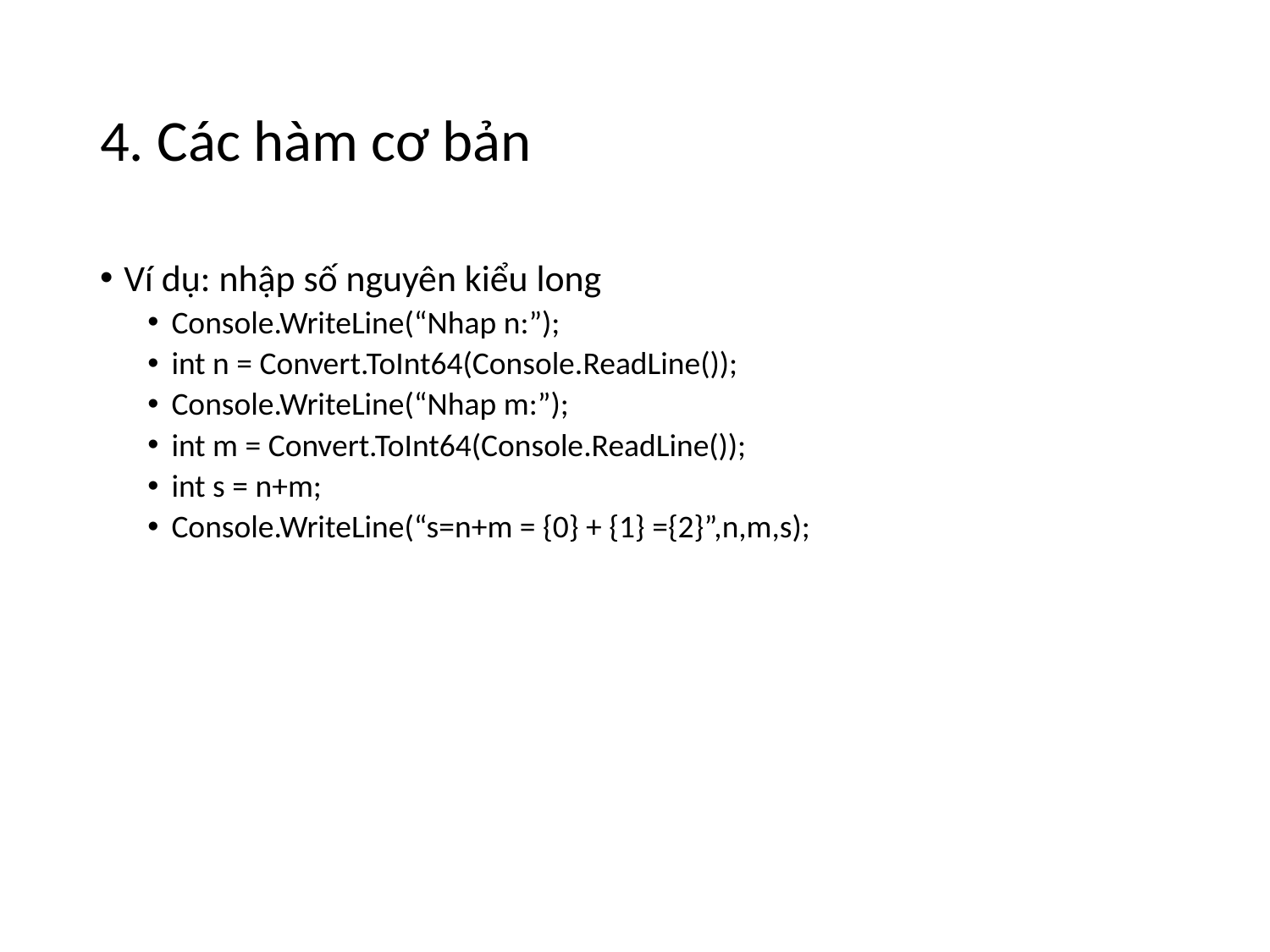

# 4. Các hàm cơ bản
Ví dụ: nhập số nguyên kiểu long
Console.WriteLine(“Nhap n:”);
int n = Convert.ToInt64(Console.ReadLine());
Console.WriteLine(“Nhap m:”);
int m = Convert.ToInt64(Console.ReadLine());
int s = n+m;
Console.WriteLine(“s=n+m = {0} + {1} ={2}”,n,m,s);